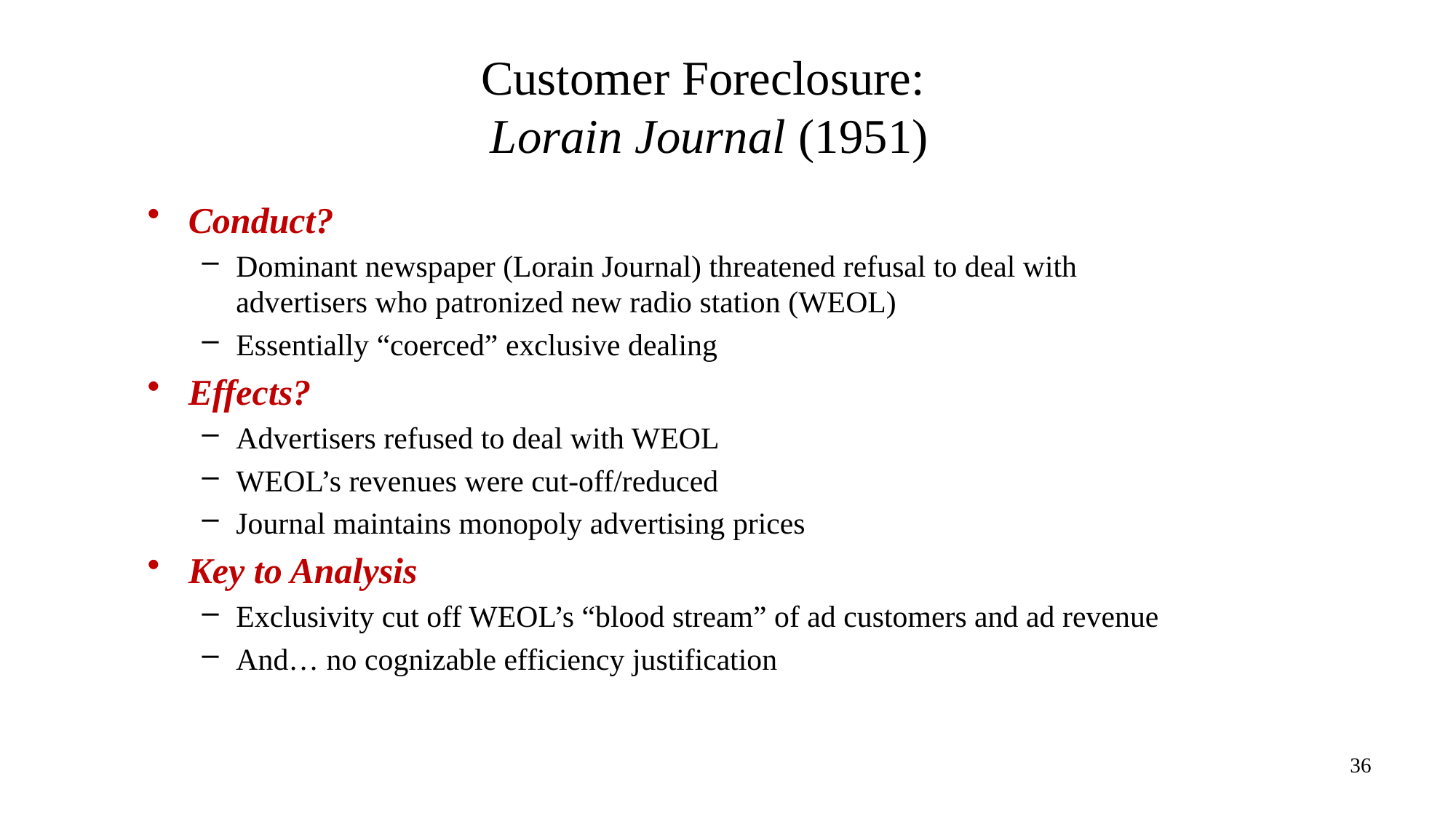

# Customer Foreclosure: Lorain Journal (1951)
Conduct?
Dominant newspaper (Lorain Journal) threatened refusal to deal with advertisers who patronized new radio station (WEOL)
Essentially “coerced” exclusive dealing
Effects?
Advertisers refused to deal with WEOL
WEOL’s revenues were cut-off/reduced
Journal maintains monopoly advertising prices
Key to Analysis
Exclusivity cut off WEOL’s “blood stream” of ad customers and ad revenue
And… no cognizable efficiency justification

36